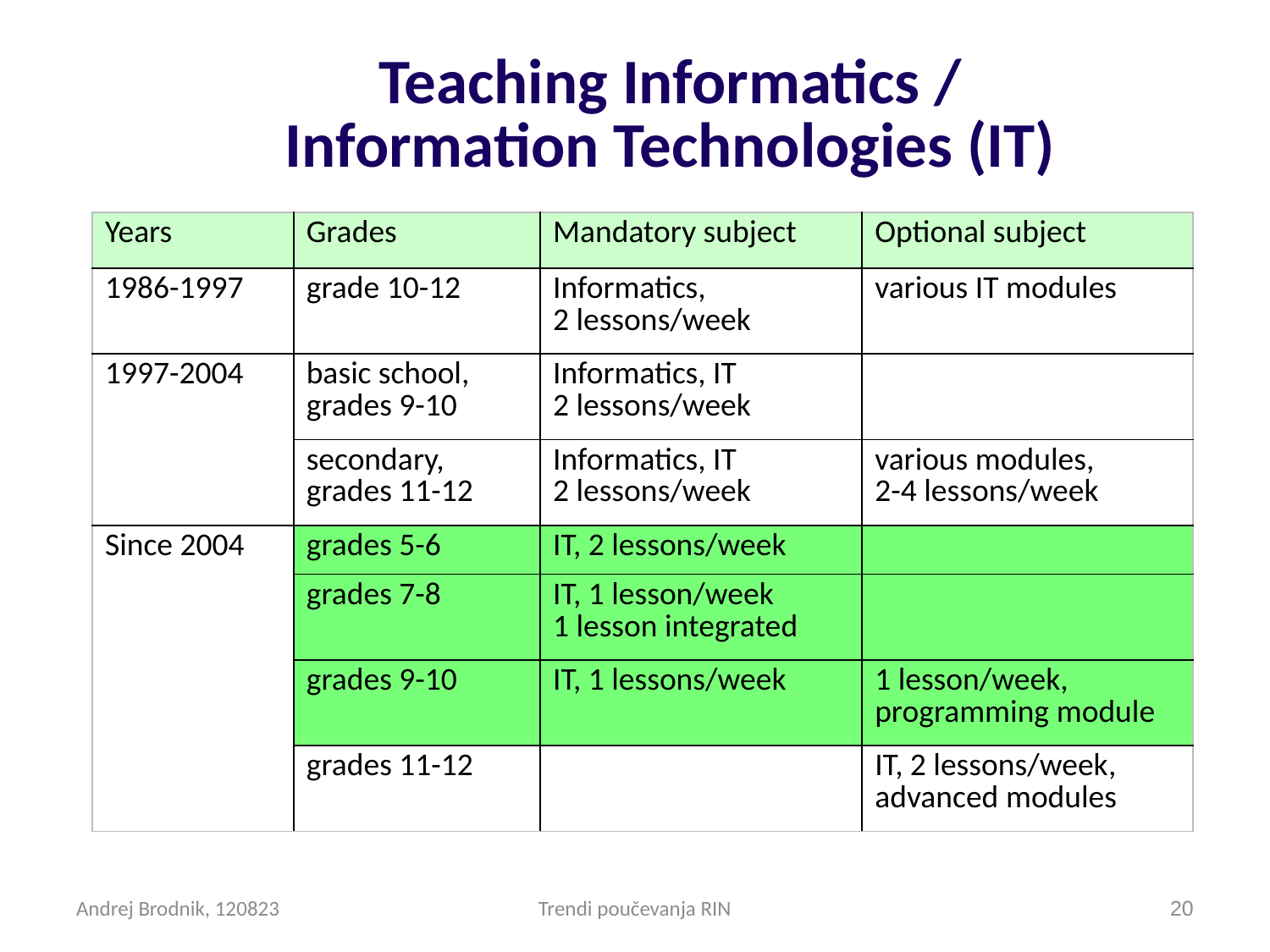

# Teaching Informatics / Information Technologies (IT)
| Years | Grades | Mandatory subject | Optional subject |
| --- | --- | --- | --- |
| 1986-1997 | grade 10-12 | Informatics, 2 lessons/week | various IT modules |
| 1997-2004 | basic school, grades 9-10 | Informatics, IT 2 lessons/week |  |
|  | secondary, grades 11-12 | Informatics, IT 2 lessons/week | various modules, 2-4 lessons/week |
| Since 2004 | grades 5-6 | IT, 2 lessons/week |  |
|  | grades 7-8 | IT, 1 lesson/week 1 lesson integrated |  |
|  | grades 9-10 | IT, 1 lessons/week | 1 lesson/week, programming module |
|  | grades 11-12 |  | IT, 2 lessons/week, advanced modules |
Andrej Brodnik, 120823
Trendi poučevanja RIN
20